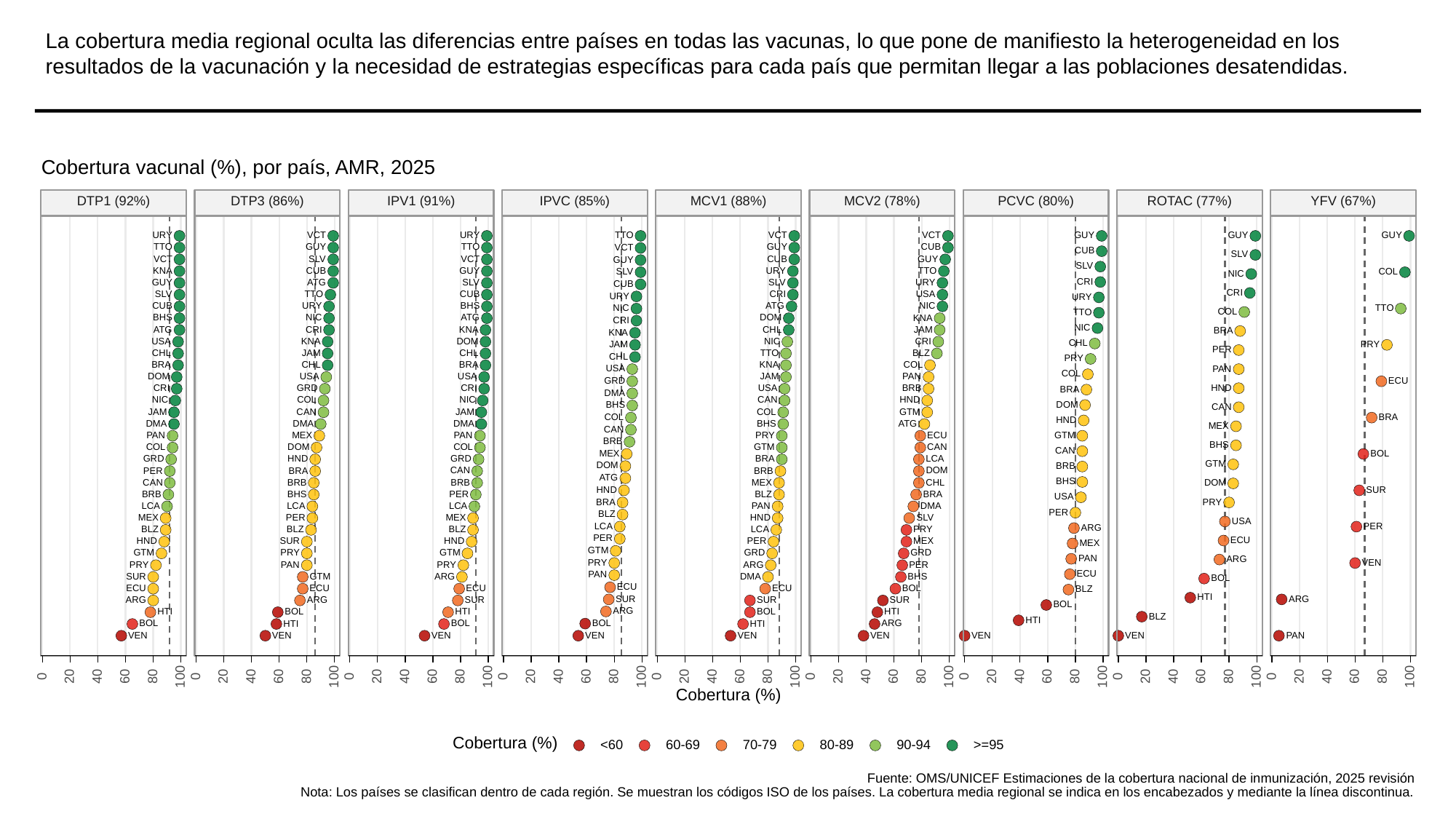

# La cobertura media regional oculta las diferencias entre países en todas las vacunas, lo que pone de manifiesto la heterogeneidad en los resultados de la vacunación y la necesidad de estrategias específicas para cada país que permitan llegar a las poblaciones desatendidas.

Cobertura vacunal (%), por país, AMR, 2025

ROTAC (77%)
DTP1 (92%)
DTP3 (86%)
IPV1 (91%)
IPVC (85%)
MCV1 (88%)
MCV2 (78%)
PCVC (80%)
YFV (67%)

TTO
VCT
VCT
VCT
GUY
GUY
GUY
URY
URY

TTO
TTO
GUY
GUY
CUB
VCT

CUB

SLV

VCT
SLV
VCT
CUB
GUY
GUY

SLV

TTO
CUB
GUY
URY
KNA

COL
SLV
NIC

CRI

GUY
ATG
SLV
SLV
URY
CUB

CRI

TTO
SLV
CUB
CRI
USA

URY
URY

CUB
BHS
ATG
NIC
URY

TTO
NIC

COL
TTO

DOM
BHS
NIC
ATG
KNA

CRI

NIC

ATG
CRI
CHL
JAM
KNA

BRA
KNA

DOM
USA
NIC
CRI
KNA

CHL
JAM
PRY

PER

TTO
CHL
CHL
JAM
BLZ

CHL
PRY

COL
CHL
BRA
BRA
KNA

USA
PAN

COL

DOM
USA
USA
JAM
PAN

GRD
ECU

HND
CRI
GRD
CRI
USA
BRB
BRA

DMA

COL
NIC
NIC
CAN
HND

DOM

BHS
CAN

COL
CAN
GTM
JAM
JAM

COL
BRA

HND

BHS
ATG
DMA
DMA
DMA

MEX

CAN

ECU
GTM
PAN
MEX
PAN
PRY

BRB

BHS

COL
DOM
COL
GTM
CAN

CAN

BOL
MEX

GRD
GRD
LCA
HND
BRA

GTM

DOM
BRB

DOM
CAN
PER
BRA
BRB

ATG

BHS
CAN
CHL
BRB
BRB
MEX
DOM

SUR
HND

BHS
BRB
PER
BLZ
BRA

USA

BRA
PRY

LCA
LCA
LCA
PAN
DMA

PER
BLZ

SLV
MEX
PER
MEX
HND

USA

LCA
PER

ARG
LCA
BLZ
BLZ
BLZ
PRY

PER

ECU

SUR
HND
HND
PER
MEX
MEX

GTM

GTM
GTM
GRD
GRD
PRY

PAN
ARG

PRY
VEN

ARG
PRY
PAN
PRY
PER

ECU

PAN

SUR
GTM
ARG
BHS
DMA
BOL

ECU

BOL
ECU
ECU
ECU
ECU
BLZ

HTI

SUR
ARG
ARG
ARG
SUR
SUR
SUR

BOL

ARG
BOL
BOL
HTI
HTI
HTI

BLZ

HTI

BOL
BOL
BOL
ARG
HTI
HTI

VEN
VEN
VEN
VEN
VEN
VEN
VEN
VEN
PAN

0
20
40
60
80
100
0
20
40
60
80
100
0
20
40
60
80
100
0
20
40
60
80
100
0
20
40
60
80
100
0
20
40
60
80
100
0
20
40
60
80
100
0
20
40
60
80
100
0
20
40
60
80
100
Cobertura (%)
Cobertura (%)

<60
60-69
70-79
80-89
90-94
>=95
Fuente: OMS/UNICEF Estimaciones de la cobertura nacional de inmunización, 2025 revisión
Nota: Los países se clasifican dentro de cada región. Se muestran los códigos ISO de los países. La cobertura media regional se indica en los encabezados y mediante la línea discontinua.